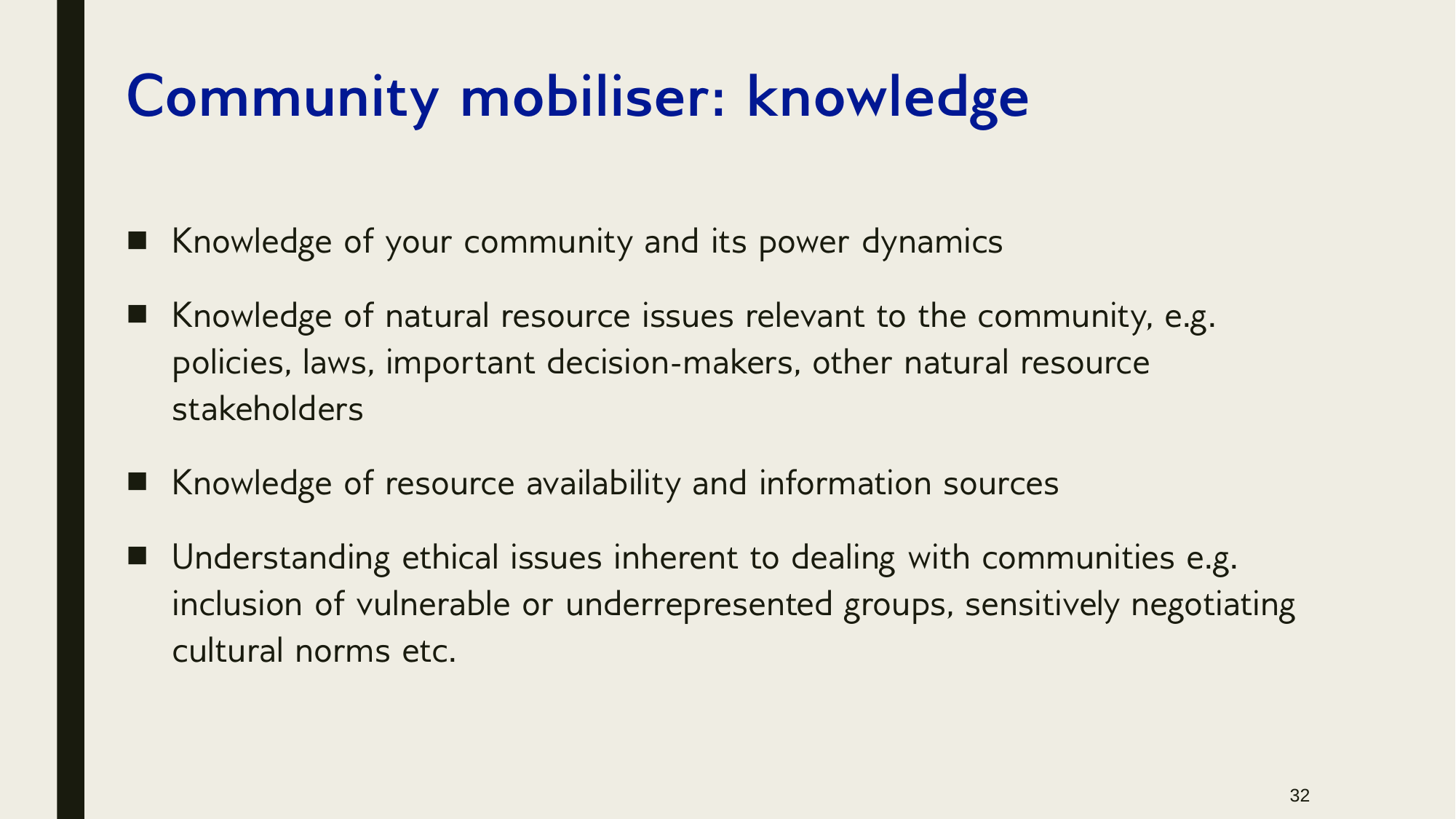

# Community mobiliser: knowledge
Knowledge of your community and its power dynamics
Knowledge of natural resource issues relevant to the community, e.g. policies, laws, important decision-makers, other natural resource stakeholders
Knowledge of resource availability and information sources
Understanding ethical issues inherent to dealing with communities e.g. inclusion of vulnerable or underrepresented groups, sensitively negotiating cultural norms etc.

32